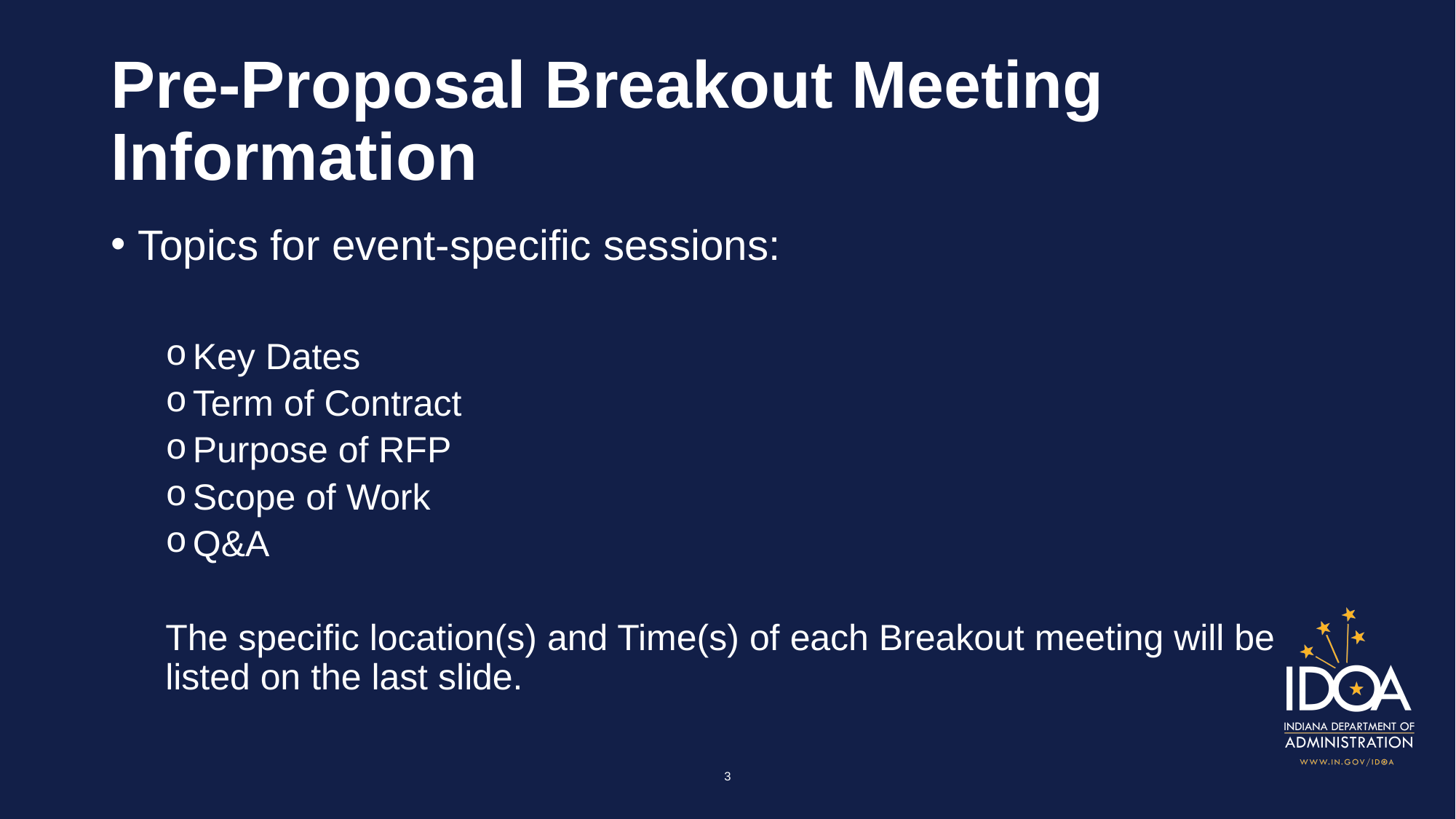

# Pre-Proposal Breakout Meeting Information
Topics for event-specific sessions:

Key Dates
Term of Contract
Purpose of RFP
Scope of Work
Q&A

The specific location(s) and Time(s) of each Breakout meeting will be listed on the last slide.

3